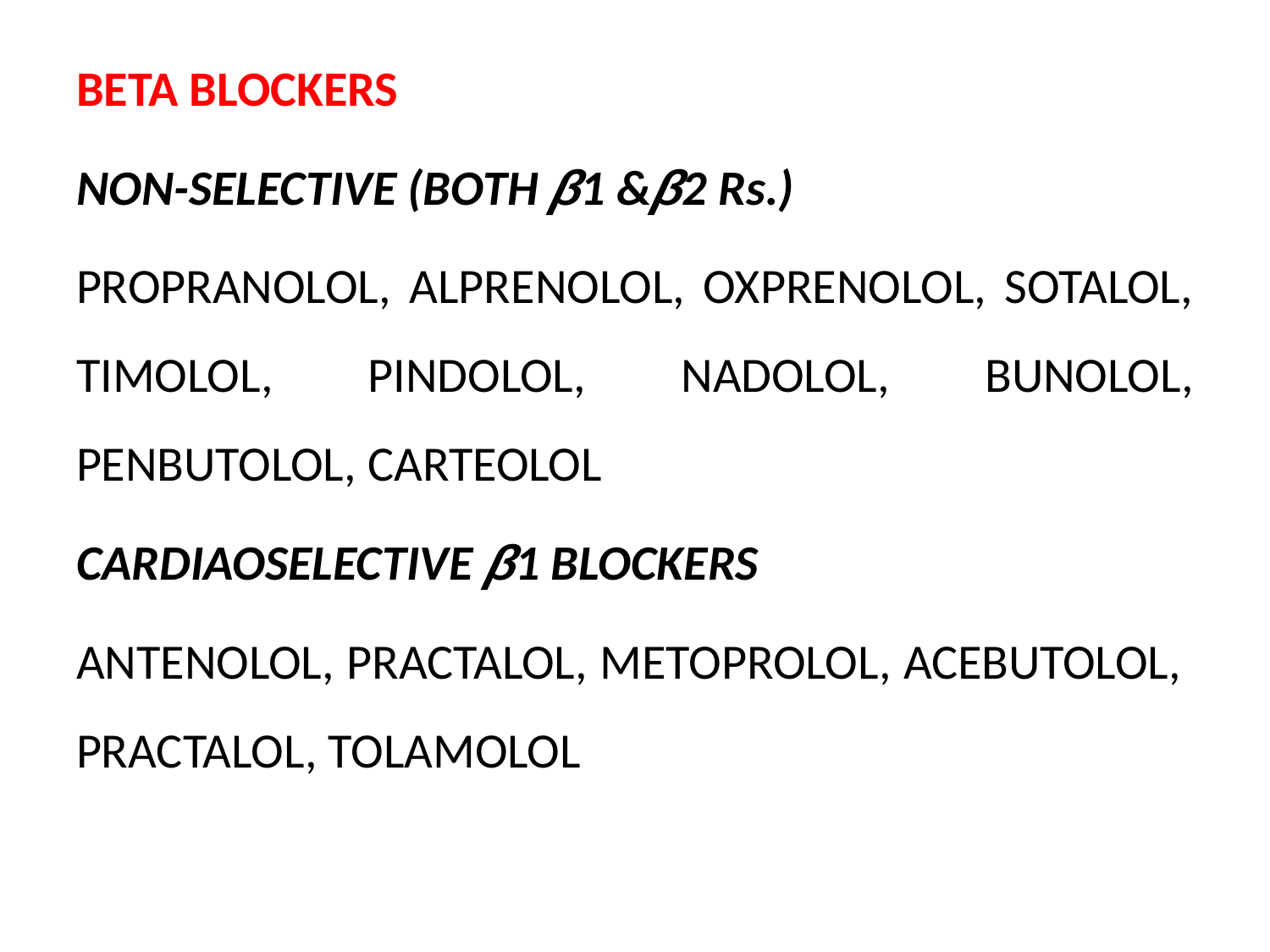

BETA BLOCKERS
NON-SELECTIVE (BOTH β1 &β2 Rs.)
PROPRANOLOL, ALPRENOLOL, OXPRENOLOL, SOTALOL, TIMOLOL, PINDOLOL, NADOLOL, BUNOLOL, PENBUTOLOL, CARTEOLOL
CARDIAOSELECTIVE β1 BLOCKERS
ANTENOLOL, PRACTALOL, METOPROLOL, ACEBUTOLOL,  PRACTALOL, TOLAMOLOL